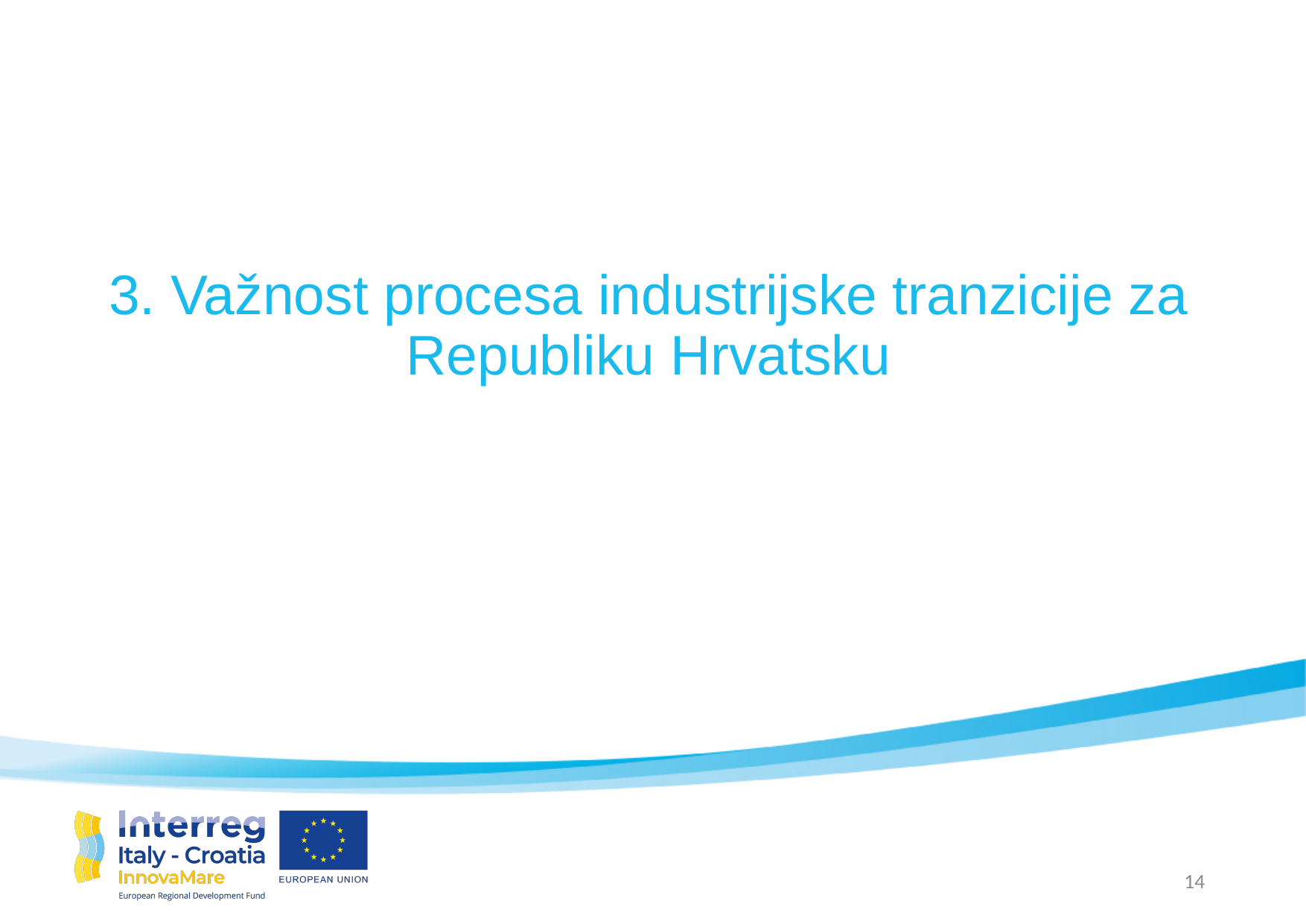

# 3. Važnost procesa industrijske tranzicije za Republiku Hrvatsku
14